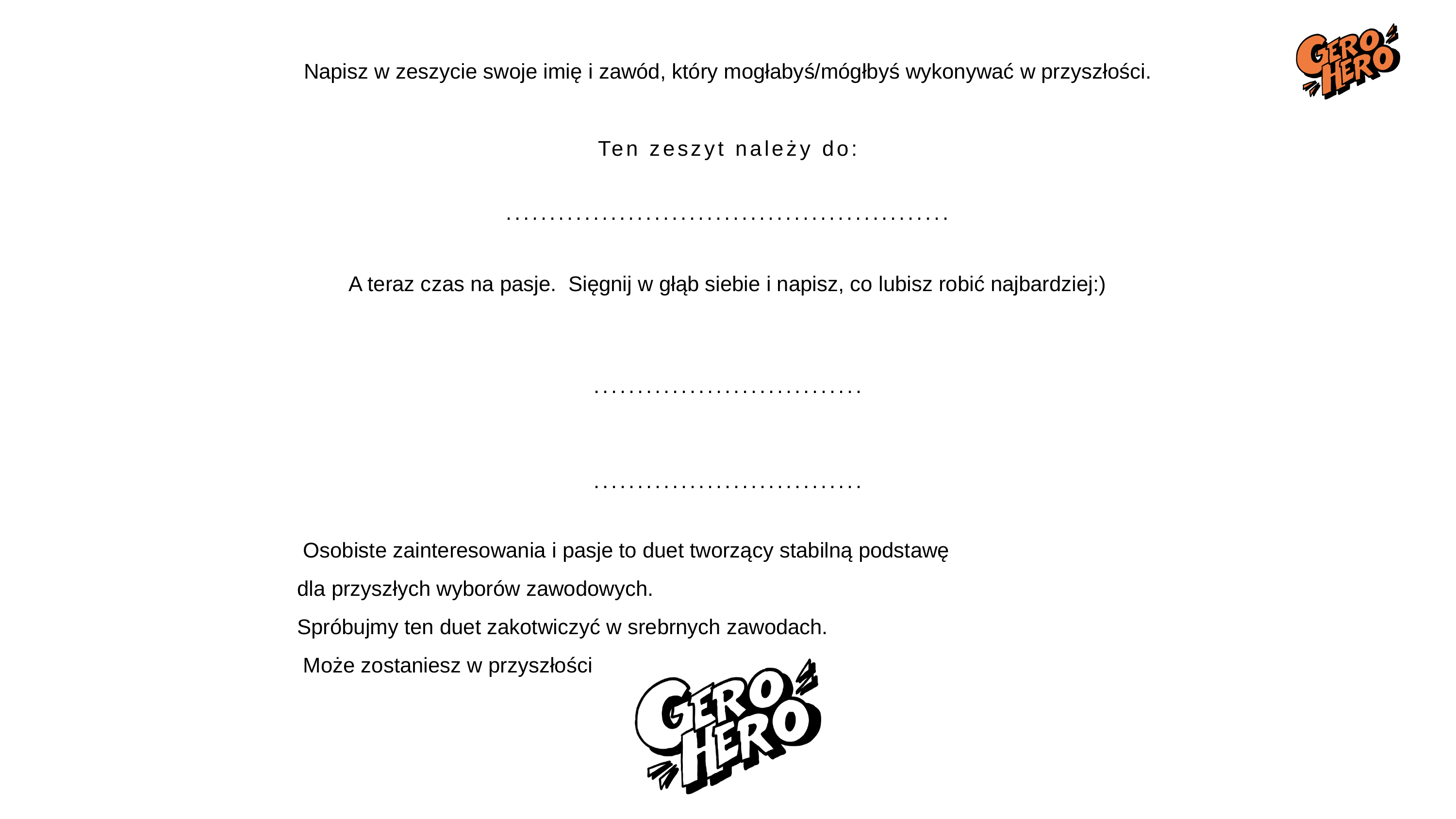

Napisz w zeszycie swoje imię i zawód, który mogłabyś/mógłbyś wykonywać w przyszłości.

Ten zeszyt należy do:

...................................................
A teraz czas na pasje.  Sięgnij w głąb siebie i napisz, co lubisz robić najbardziej:)
...............................
...............................
 Osobiste zainteresowania i pasje to duet tworzący stabilną podstawę
dla przyszłych wyborów zawodowych.
Spróbujmy ten duet zakotwiczyć w srebrnych zawodach.
 Może zostaniesz w przyszłości